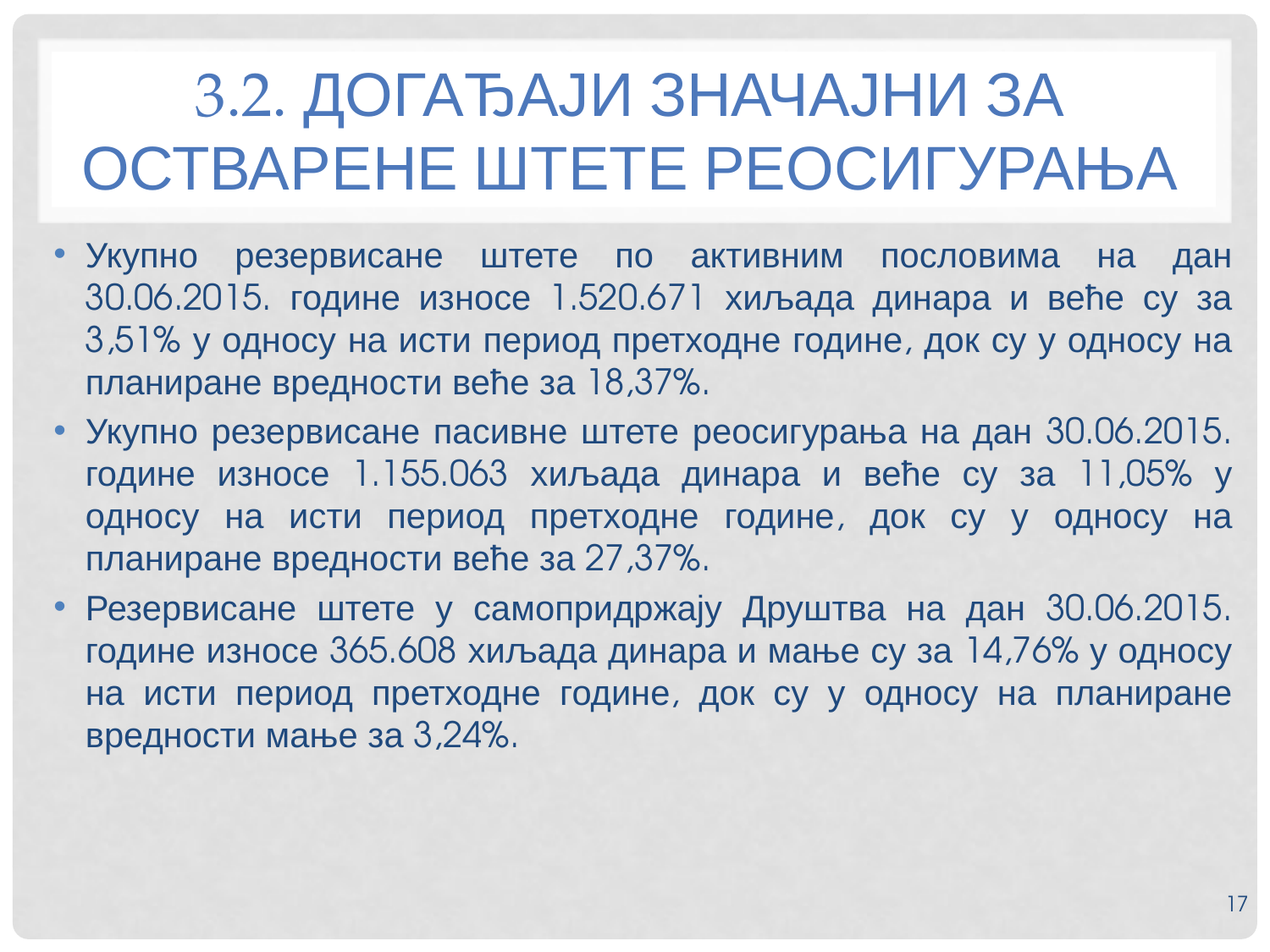

# 3.2. ДОГАЂАЈИ ЗНАЧАЈНИ ЗА ОСТВАРЕНЕ ШТЕТЕ РЕОСИГУРАЊА
Укупно резервисане штете по активним пословима на дан 30.06.2015. године износе 1.520.671 хиљада динара и веће су за 3,51% у односу на исти период претходне године, док су у односу на планиране вредности веће за 18,37%.
Укупно резервисане пасивне штете реосигурања на дан 30.06.2015. године износе 1.155.063 хиљада динара и веће су за 11,05% у односу на исти период претходне године, док су у односу на планиране вредности веће за 27,37%.
Резервисане штете у самопридржају Друштва на дан 30.06.2015. године износе 365.608 хиљада динара и мање су за 14,76% у односу на исти период претходне године, док су у односу на планиране вредности мање за 3,24%.

17